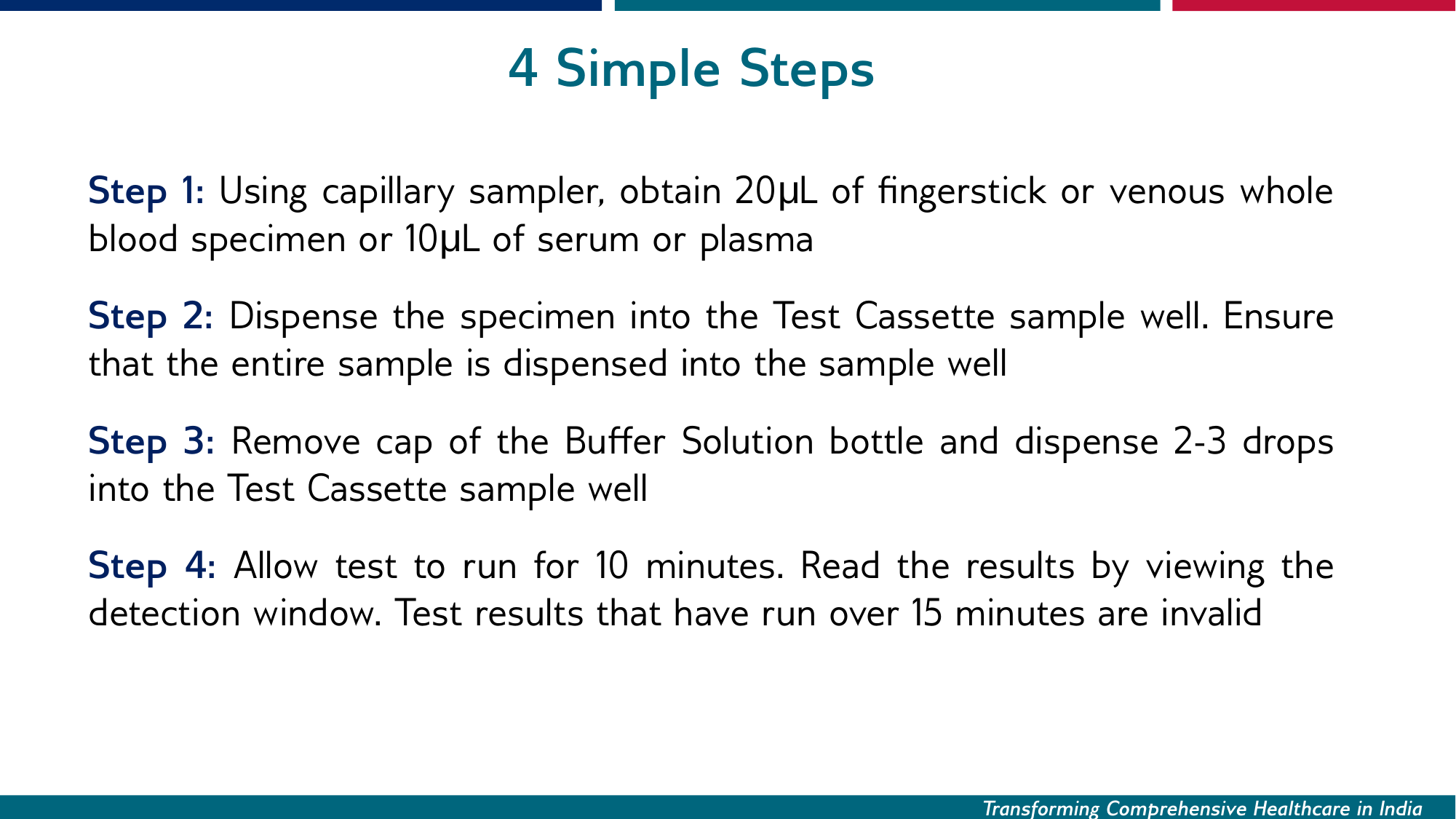

4 Simple Steps
Step 1: Using capillary sampler, obtain 20μL of fingerstick or venous whole blood specimen or 10μL of serum or plasma
Step 2: Dispense the specimen into the Test Cassette sample well. Ensure that the entire sample is dispensed into the sample well
Step 3: Remove cap of the Buffer Solution bottle and dispense 2-3 drops into the Test Cassette sample well
Step 4: Allow test to run for 10 minutes. Read the results by viewing the detection window. Test results that have run over 15 minutes are invalid